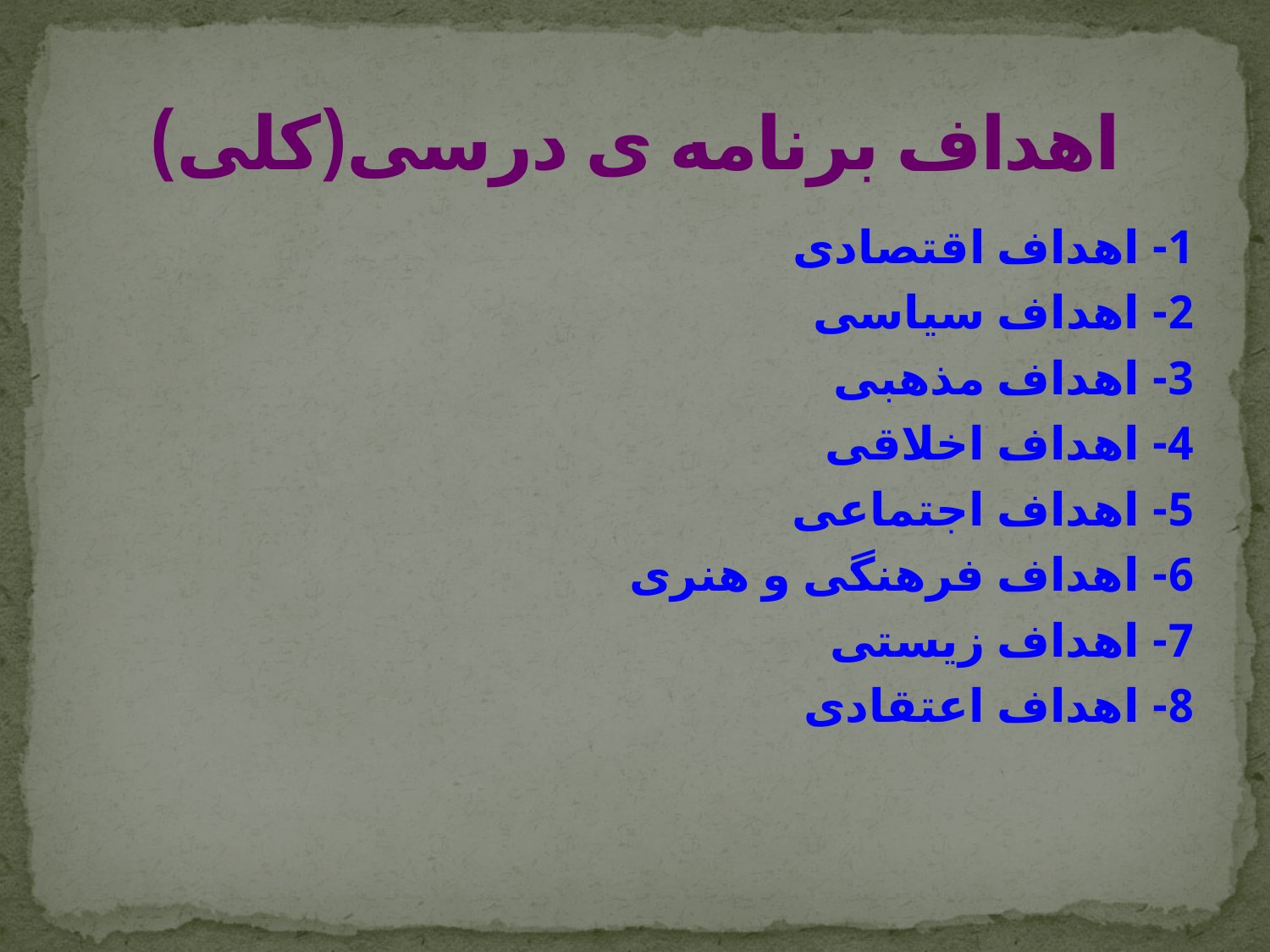

# اهداف برنامه ی درسی(کلی)
1- اهداف اقتصادی
2- اهداف سیاسی
3- اهداف مذهبی
4- اهداف اخلاقی
5- اهداف اجتماعی
6- اهداف فرهنگی و هنری
7- اهداف زیستی
8- اهداف اعتقادی